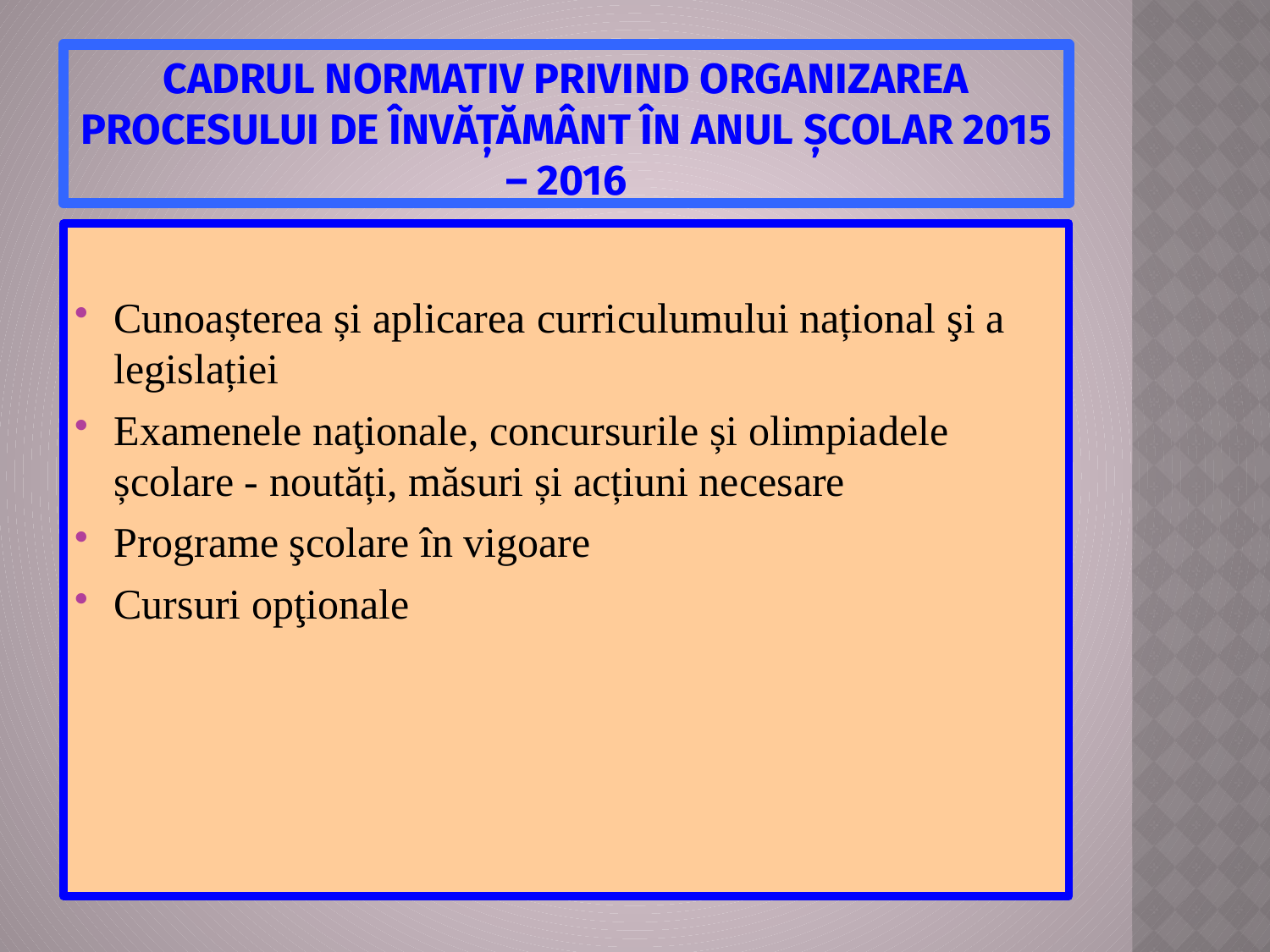

# Cadrul normativ privind organizarea procesului de învățământ în anul şcolar 2015 – 2016

Cunoașterea și aplicarea curriculumului național şi a legislației
Examenele naţionale, concursurile și olimpiadele școlare - noutăți, măsuri și acțiuni necesare
Programe şcolare în vigoare
Cursuri opţionale